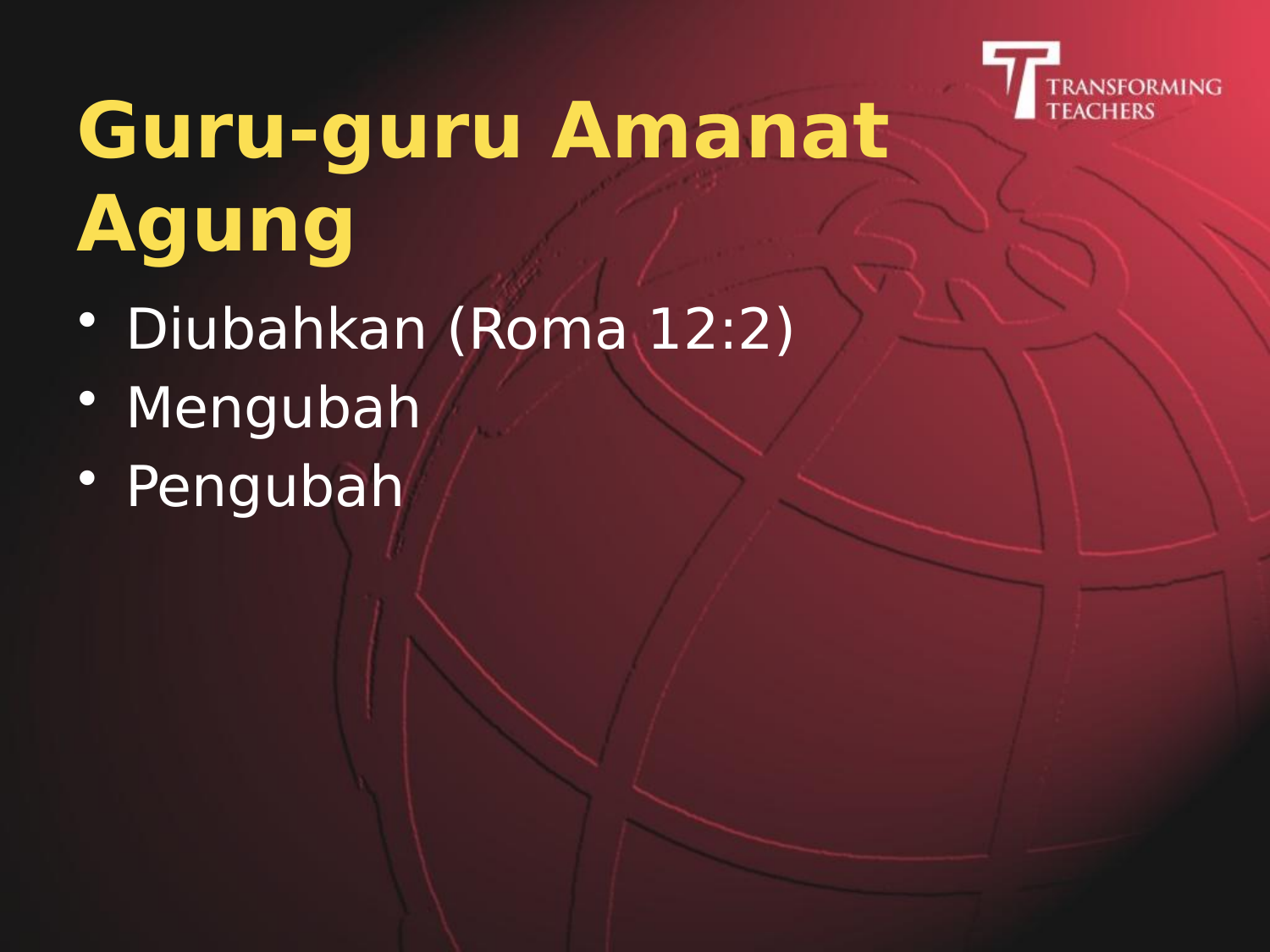

# Guru-guru Amanat Agung
Diubahkan (Roma 12:2)
Mengubah
Pengubah